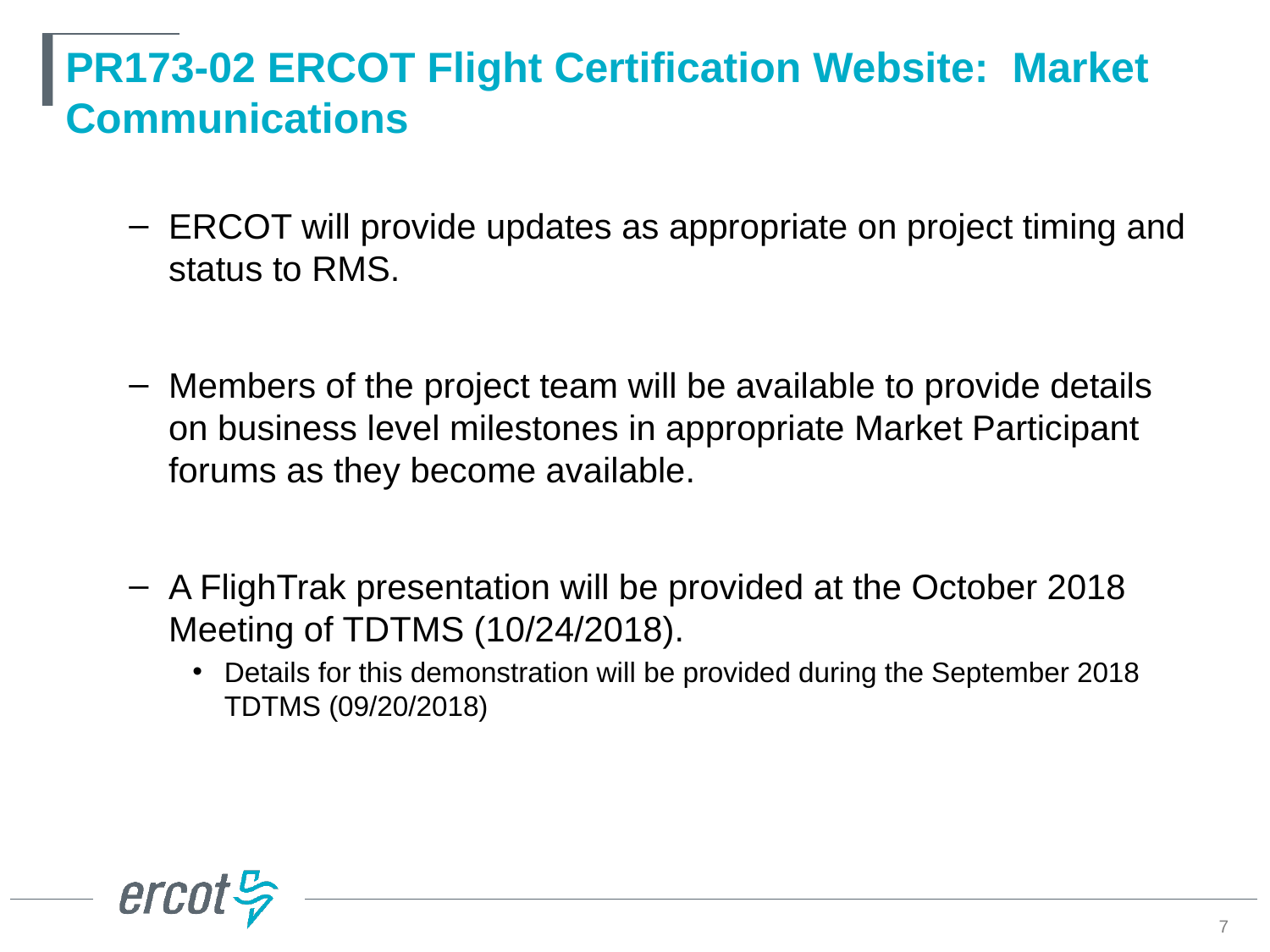

# PR173-02 ERCOT Flight Certification Website:  Market Communications

ERCOT will provide updates as appropriate on project timing and status to RMS.

Members of the project team will be available to provide details on business level milestones in appropriate Market Participant forums as they become available.

A FlighTrak presentation will be provided at the October 2018 Meeting of TDTMS (10/24/2018).
Details for this demonstration will be provided during the September 2018 TDTMS (09/20/2018)